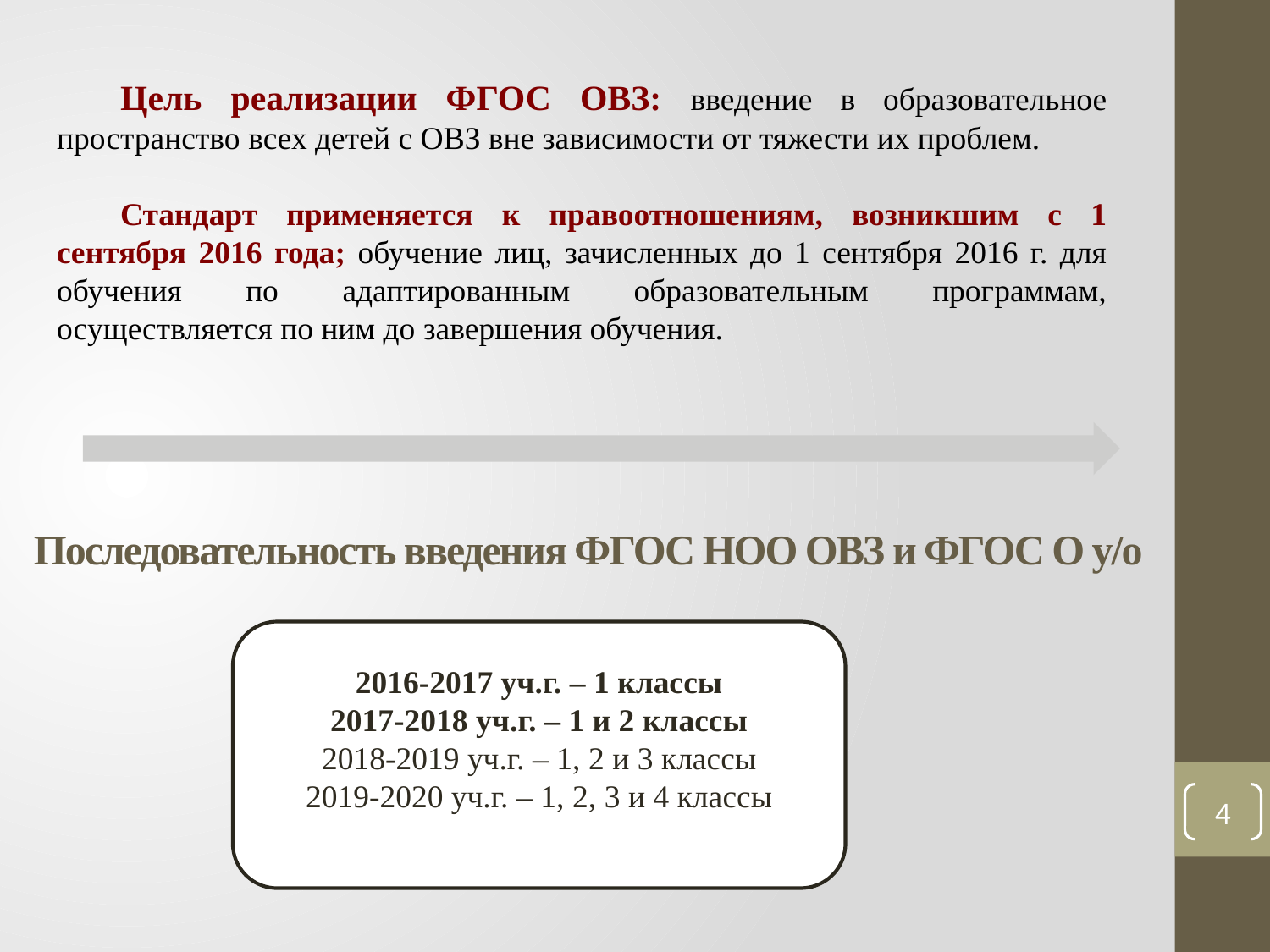

Цель реализации ФГОС ОВЗ: введение в образовательное пространство всех детей с ОВЗ вне зависимости от тяжести их проблем.

Стандарт применяется к правоотношениям, возникшим с 1 сентября 2016 года; обучение лиц, зачисленных до 1 сентября 2016 г. для обучения по адаптированным образовательным программам, осуществляется по ним до завершения обучения.

# Последовательность введения ФГОС НОО ОВЗ и ФГОС О у/о

2016-2017 уч.г. – 1 классы
2017-2018 уч.г. – 1 и 2 классы
2018-2019 уч.г. – 1, 2 и 3 классы
2019-2020 уч.г. – 1, 2, 3 и 4 классы

4